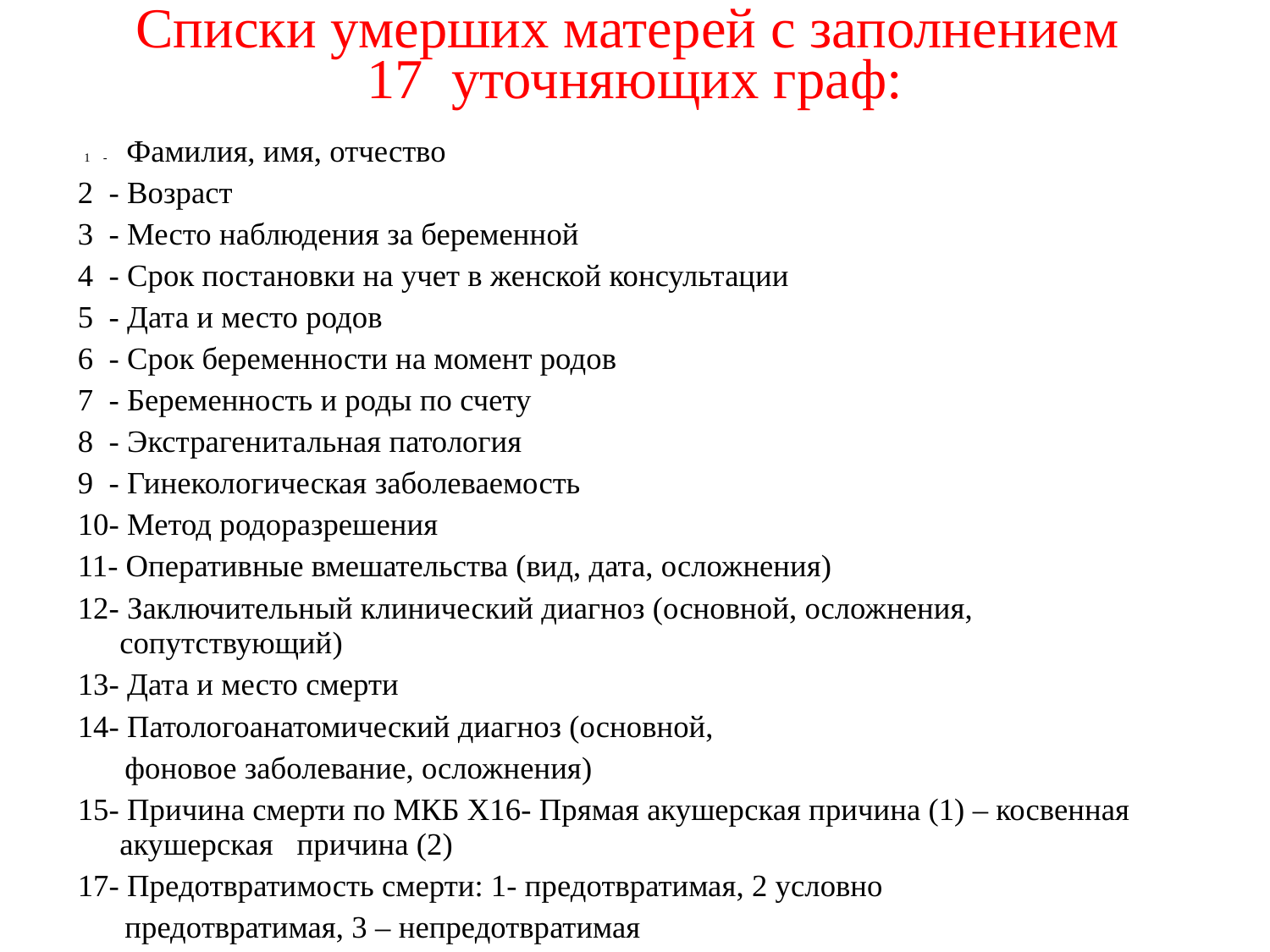

# Списки умерших матерей с заполнением 17  уточняющих граф:

  1    -      Фамилия, имя, отчество
2  - Возраст
3  - Место наблюдения за беременной
4  - Срок постановки на учет в женской консультации
5  - Дата и место родов
6  - Срок беременности на момент родов
7  - Беременность и роды по счету
8  - Экстрагенитальная патология
9  - Гинекологическая заболеваемость
10- Метод родоразрешения
11- Оперативные вмешательства (вид, дата, осложнения)
12- Заключительный клинический диагноз (основной, осложнения,        сопутствующий)
13- Дата и место смерти
14- Патологоанатомический диагноз (основной,
      фоновое заболевание, осложнения)
15- Причина смерти по МКБ Х16- Прямая акушерская причина (1) – косвенная акушерская   причина (2)
17- Предотвратимость смерти: 1- предотвратимая, 2 условно
      предотвратимая, 3 – непредотвратимая